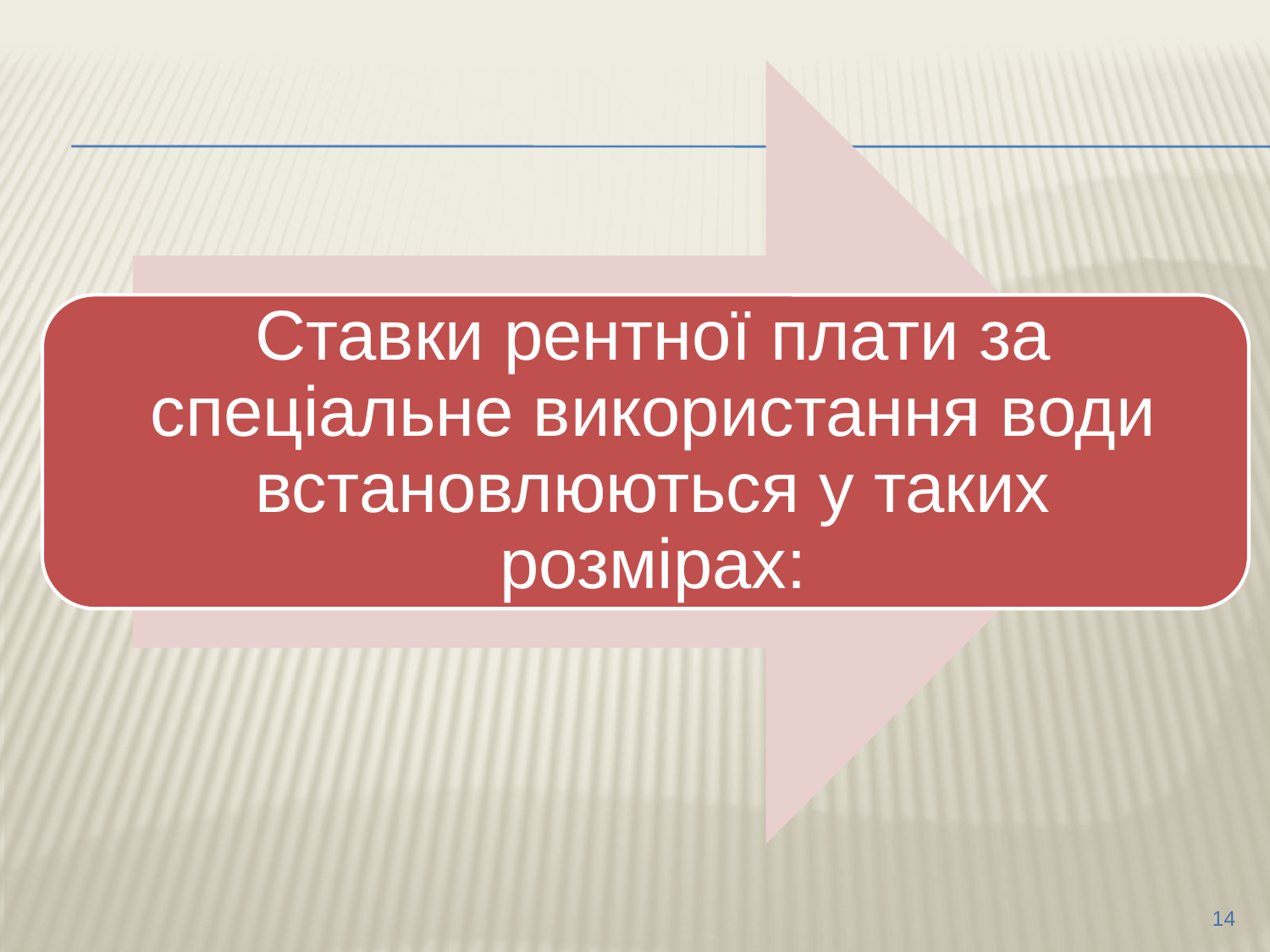

Ставки рентної плати за спеціальне використання води встановлюються у таких розмірах:
14